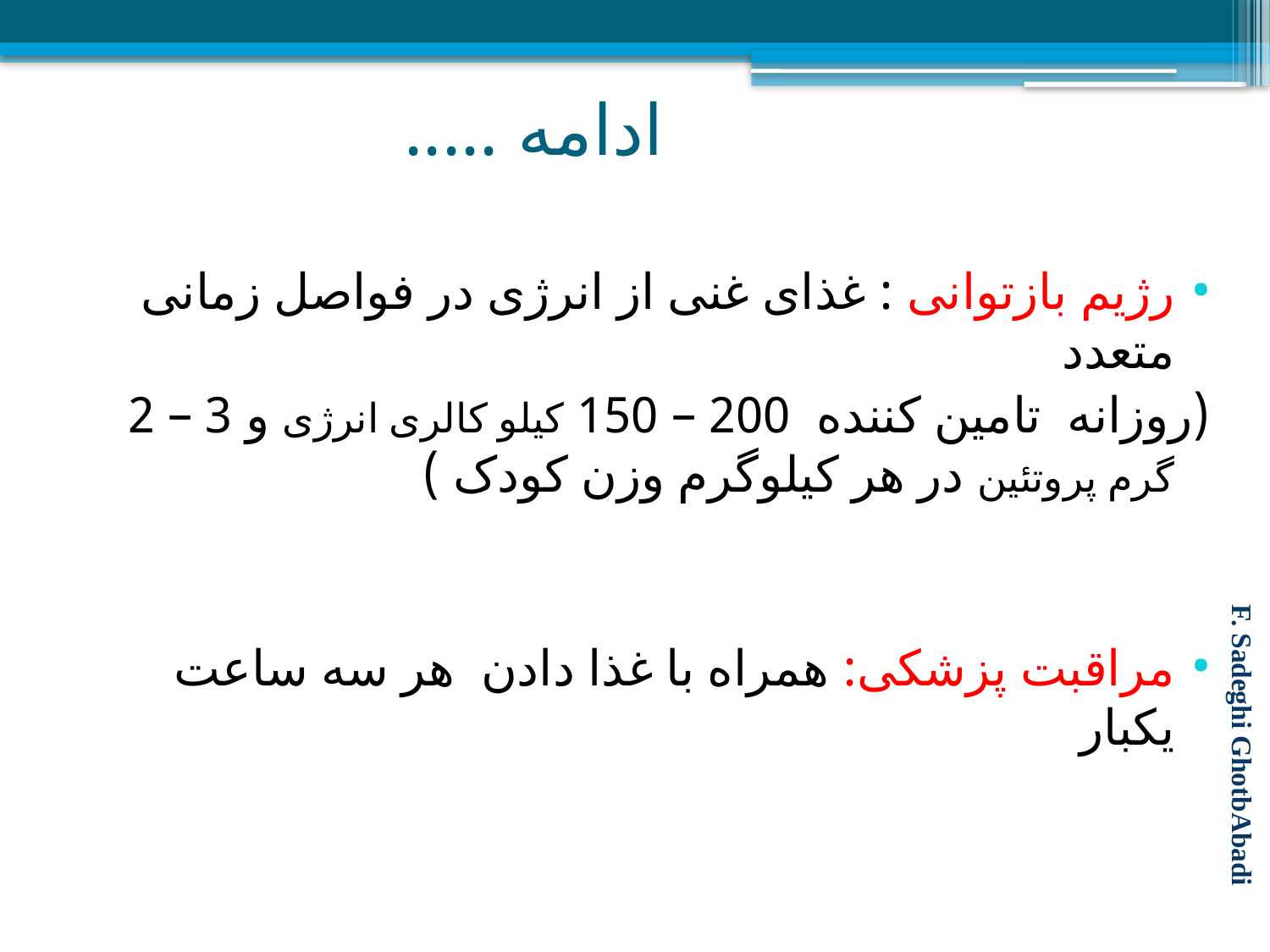

# ادامه .....
رژیم بازتوانی : غذای غنی از انرژی در فواصل زمانی متعدد
(روزانه  تامین کننده  200 – 150 کیلو کالری انرژی و 3 – 2 گرم پروتئین در هر کیلوگرم وزن کودک )

مراقبت پزشکی: همراه با غذا دادن  هر سه ساعت یکبار